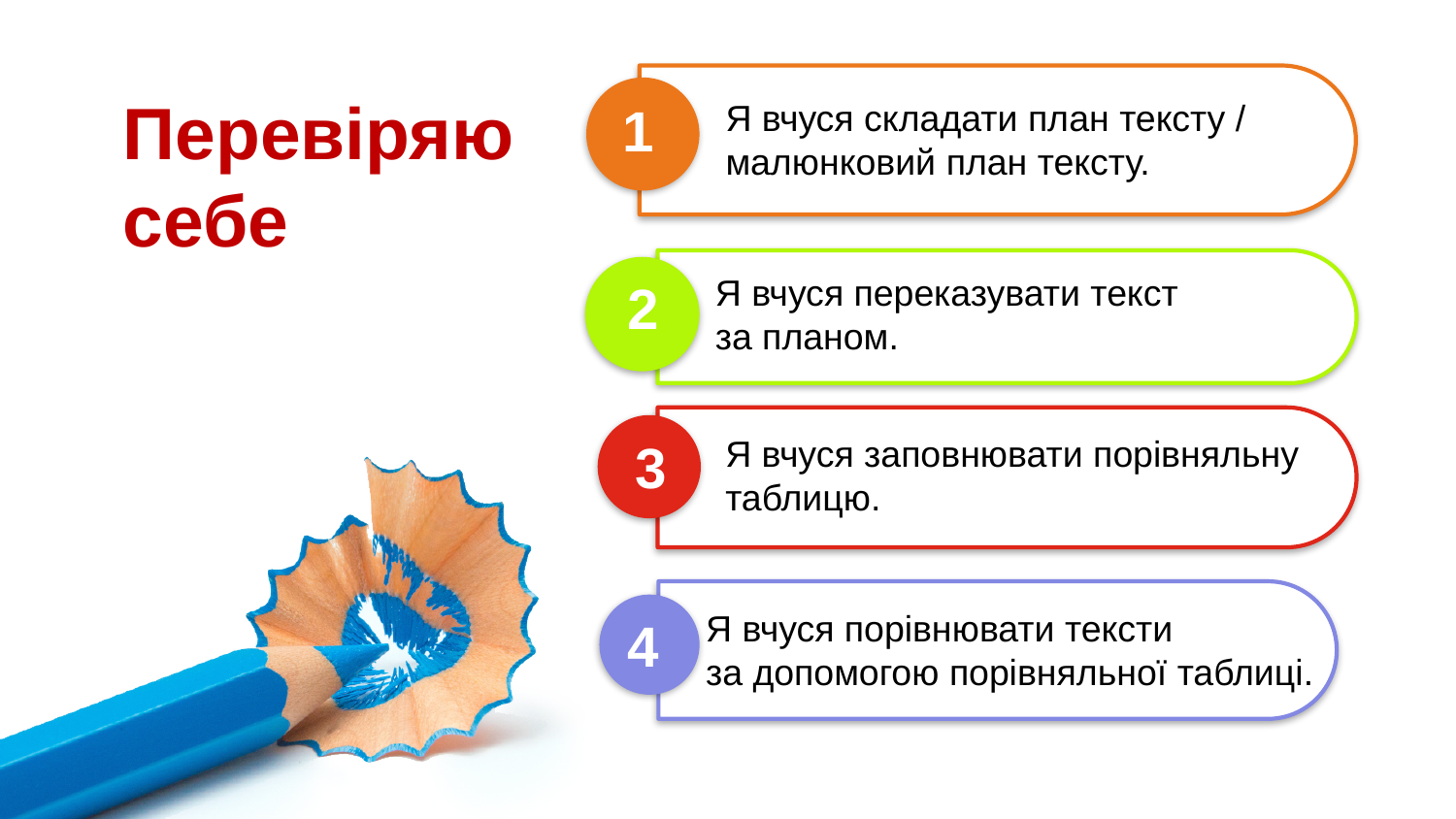

Перевіряю себе

1
Я вчуся складати план тексту /
малюнковий план тексту.

Я вчуся переказувати текст
за планом.

2

Я вчуся заповнювати порівняльну
таблицю.
3

Я вчуся порівнювати тексти
за допомогою порівняльної таблиці.
4